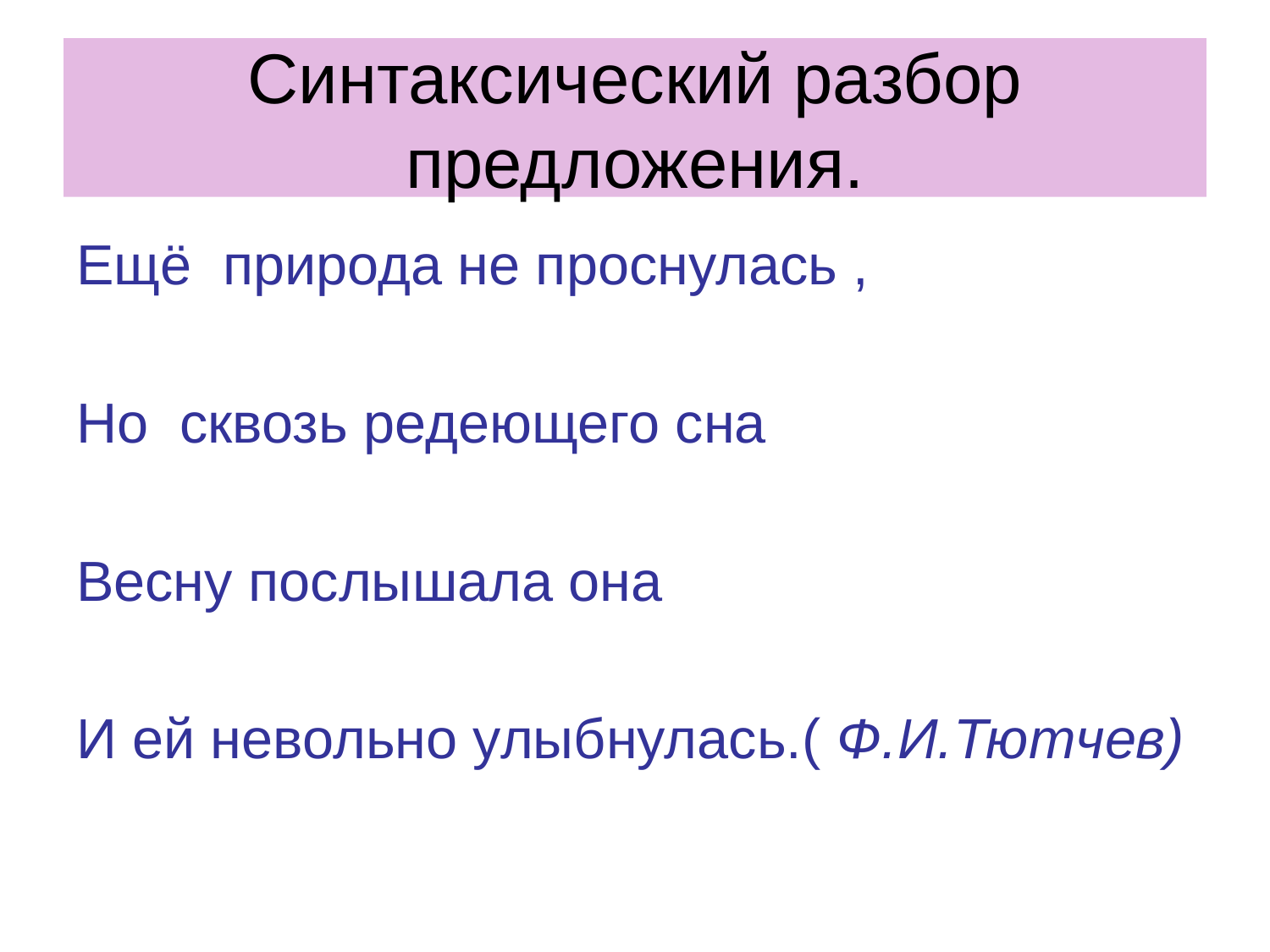

# Синтаксический разбор предложения.
Ещё  природа не проснулась ,

Но  сквозь редеющего сна

Весну послышала она

И ей невольно улыбнулась.( Ф.И.Тютчев)